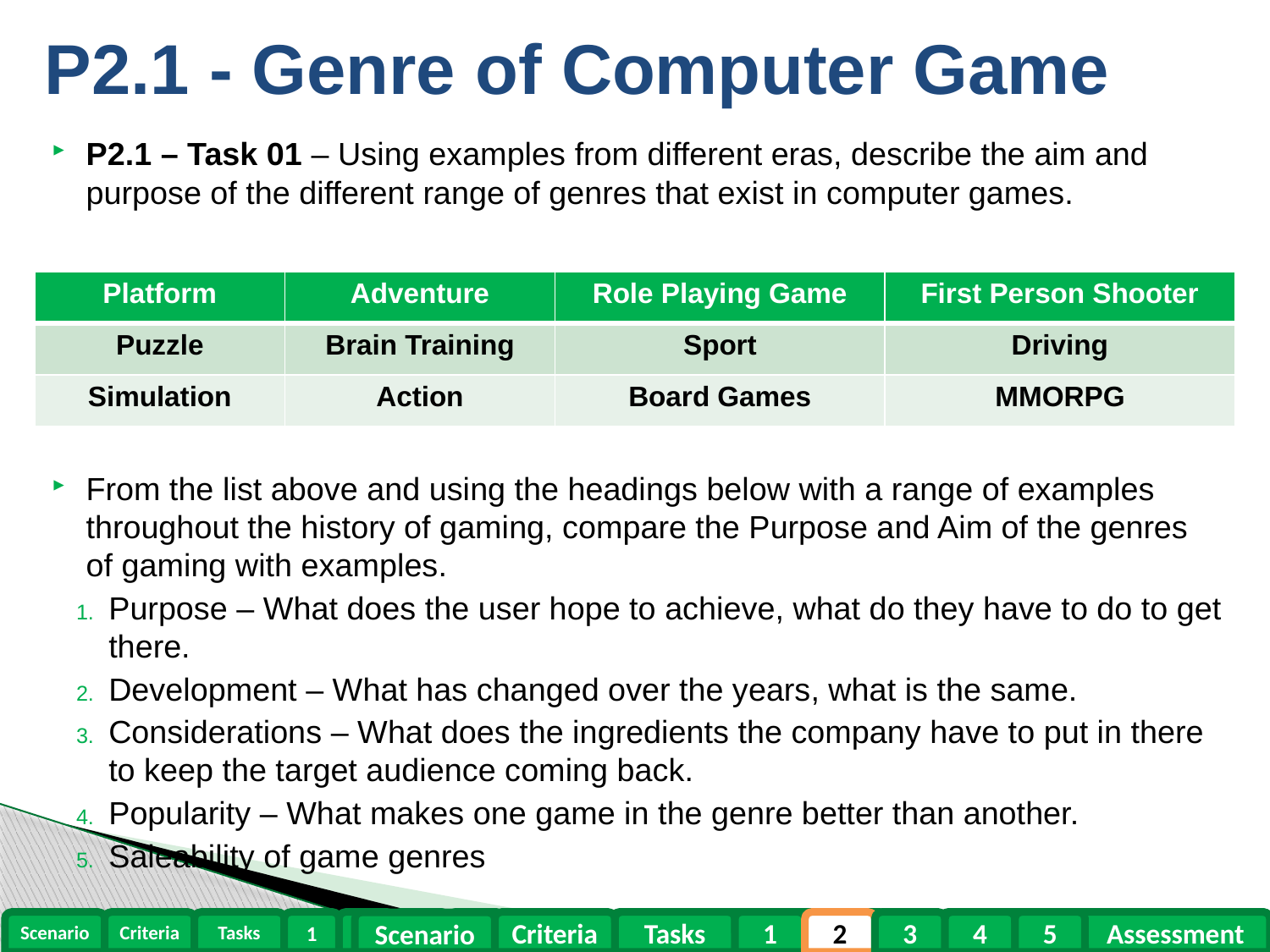

# P2.1 - Genre of Computer Game
P2.1 – Task 01 – Using examples from different eras, describe the aim and purpose of the different range of genres that exist in computer games.

From the list above and using the headings below with a range of examples throughout the history of gaming, compare the Purpose and Aim of the genres of gaming with examples.
Purpose – What does the user hope to achieve, what do they have to do to get there.
Development – What has changed over the years, what is the same.
Considerations – What does the ingredients the company have to put in there to keep the target audience coming back.
Popularity – What makes one game in the genre better than another.
Saleability of game genres

| Platform | Adventure | Role Playing Game | First Person Shooter |
| --- | --- | --- | --- |
| Puzzle | Brain Training | Sport | Driving |
| Simulation | Action | Board Games | MMORPG |
Criteria
Tasks
1
2
3
4
5
Assessment
Scenario